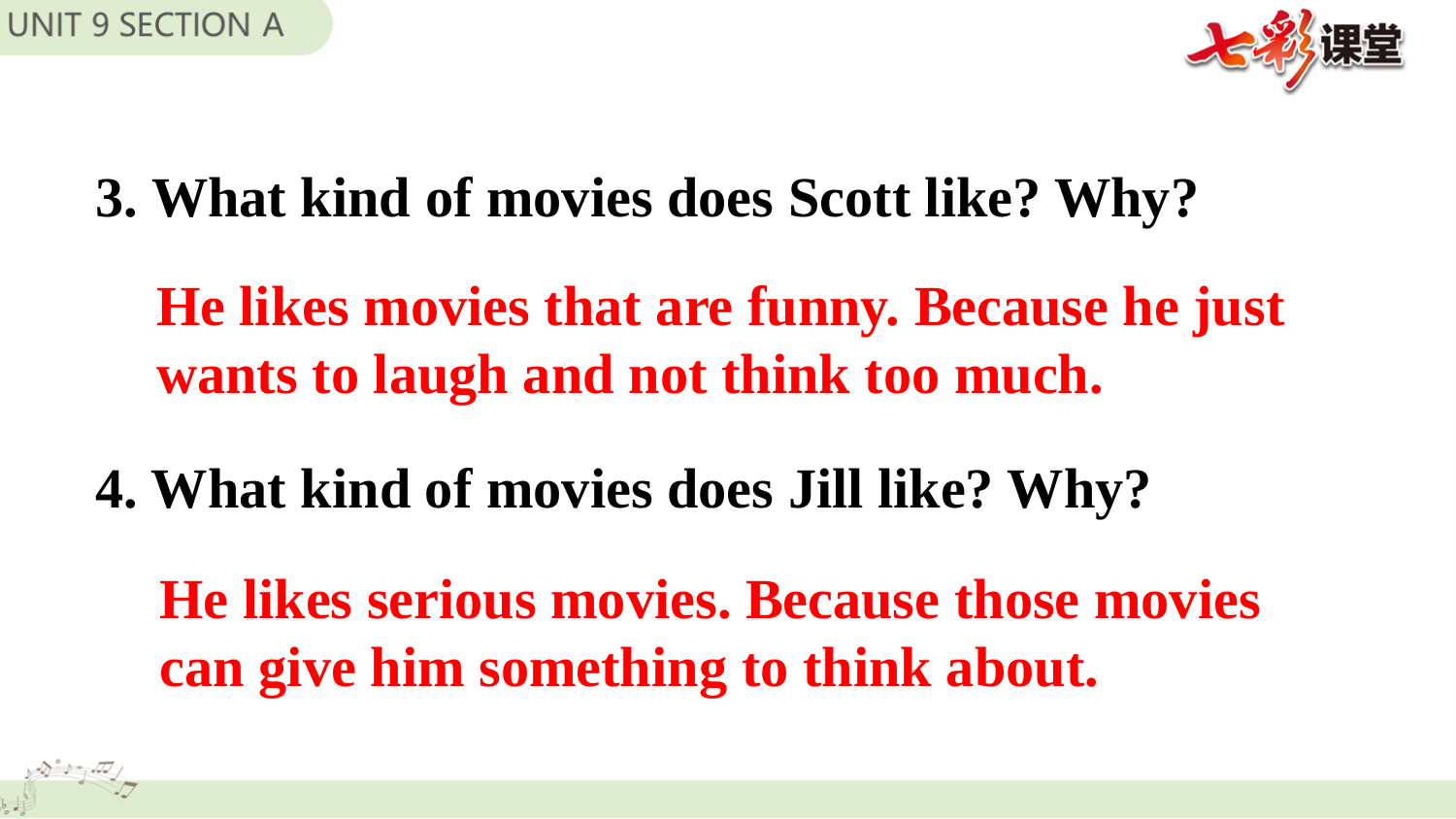

3. What kind of movies does Scott like? Why?
He likes movies that are funny. Because he just
wants to laugh and not think too much.
4. What kind of movies does Jill like? Why?
He likes serious movies. Because those movies can give him something to think about.